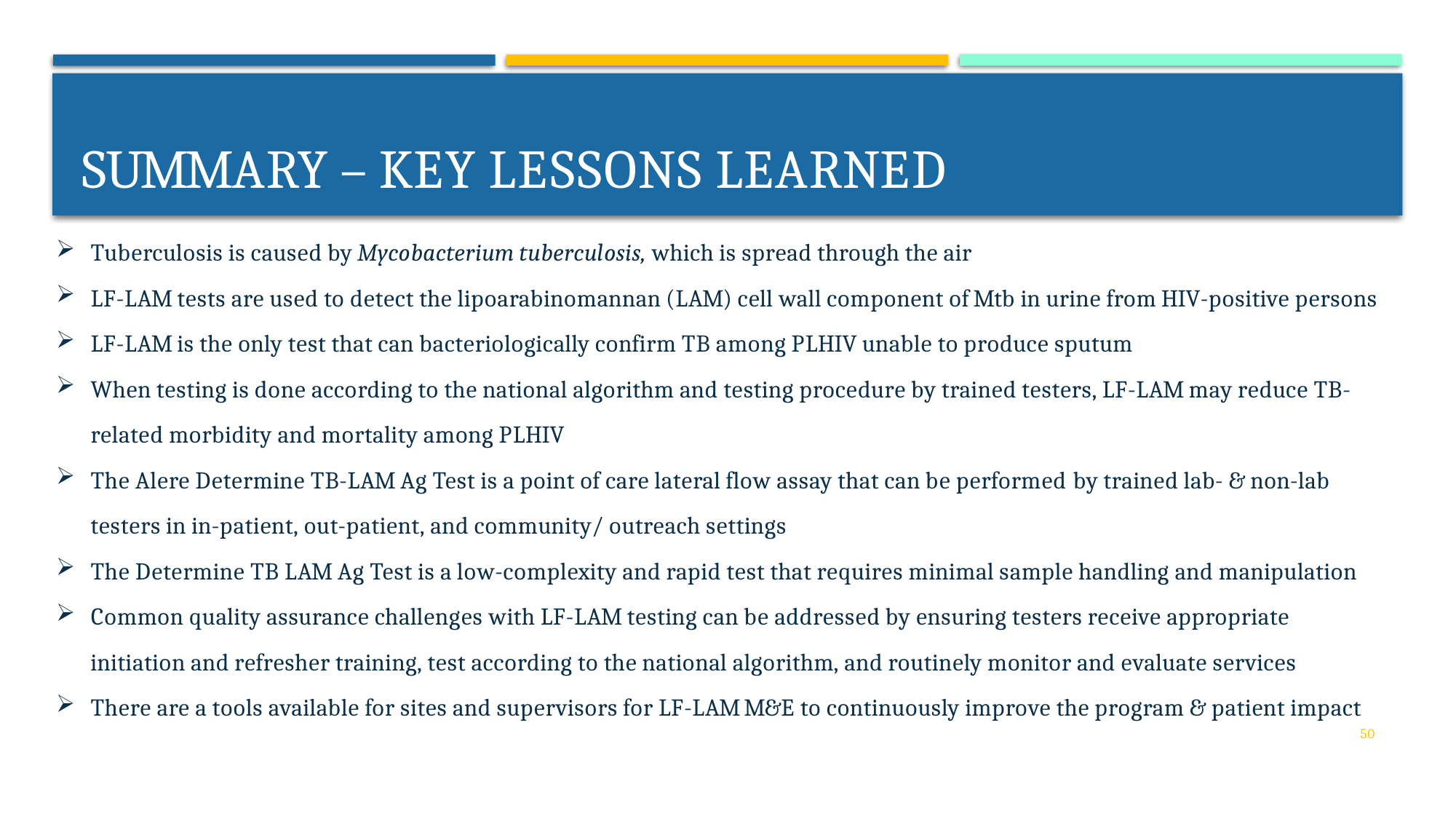

# SUMMARY – KEY Lessons Learned
Tuberculosis is caused by Mycobacterium tuberculosis, which is spread through the air
LF-LAM tests are used to detect the lipoarabinomannan (LAM) cell wall component of Mtb in urine from HIV-positive persons
LF-LAM is the only test that can bacteriologically confirm TB among PLHIV unable to produce sputum
When testing is done according to the national algorithm and testing procedure by trained testers, LF-LAM may reduce TB-related morbidity and mortality among PLHIV
The Alere Determine TB-LAM Ag Test is a point of care lateral flow assay that can be performed by trained lab- & non-lab testers in in-patient, out-patient, and community/ outreach settings
The Determine TB LAM Ag Test is a low-complexity and rapid test that requires minimal sample handling and manipulation
Common quality assurance challenges with LF-LAM testing can be addressed by ensuring testers receive appropriate initiation and refresher training, test according to the national algorithm, and routinely monitor and evaluate services
There are a tools available for sites and supervisors for LF-LAM M&E to continuously improve the program & patient impact
50